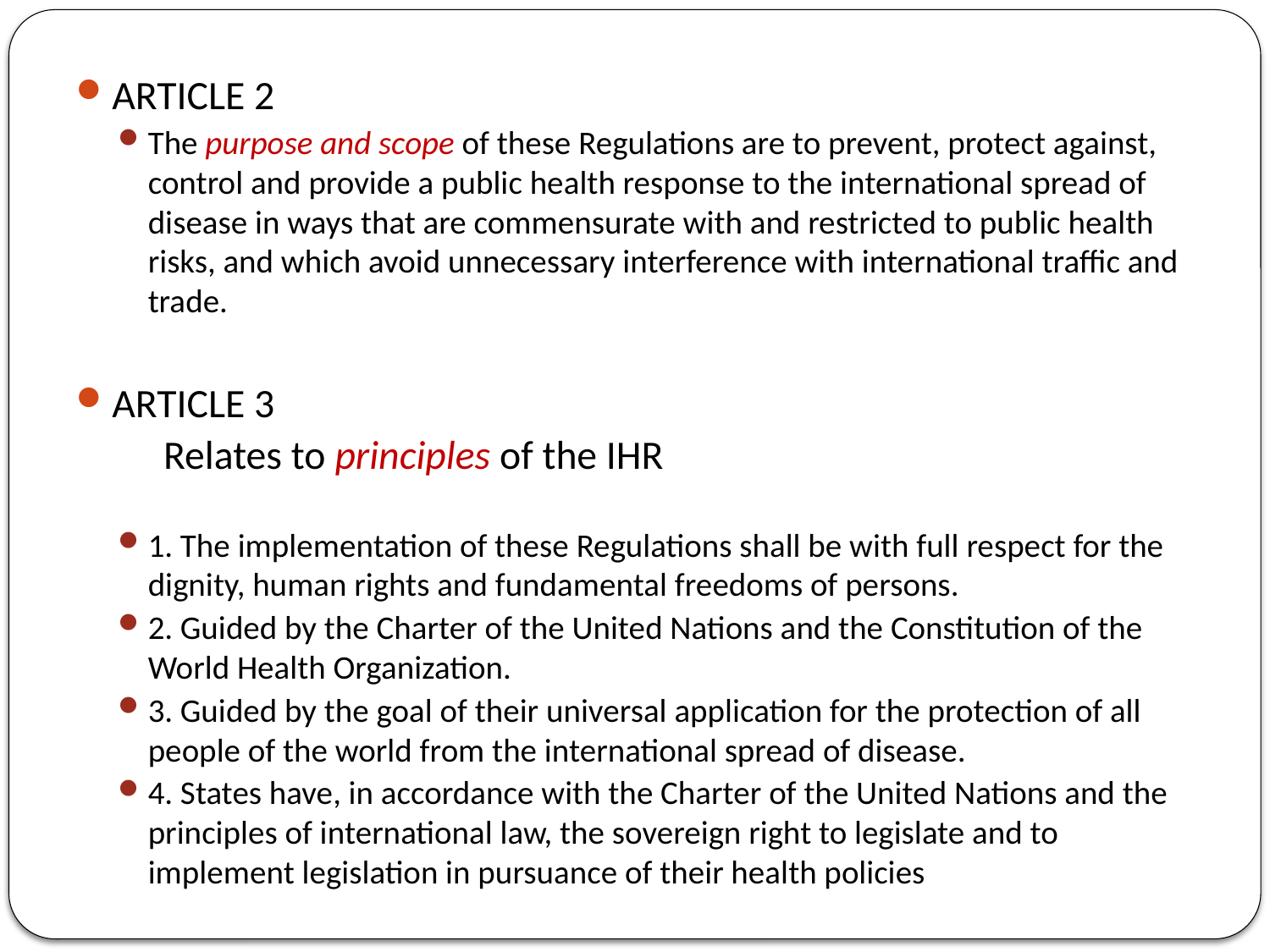

ARTICLE 2
The purpose and scope of these Regulations are to prevent, protect against, control and provide a public health response to the international spread of disease in ways that are commensurate with and restricted to public health risks, and which avoid unnecessary interference with international traffic and trade.

ARTICLE 3
     Relates to principles of the IHR

1. The implementation of these Regulations shall be with full respect for the dignity, human rights and fundamental freedoms of persons.
2. Guided by the Charter of the United Nations and the Constitution of the World Health Organization.
3. Guided by the goal of their universal application for the protection of all people of the world from the international spread of disease.
4. States have, in accordance with the Charter of the United Nations and the principles of international law, the sovereign right to legislate and to implement legislation in pursuance of their health policies